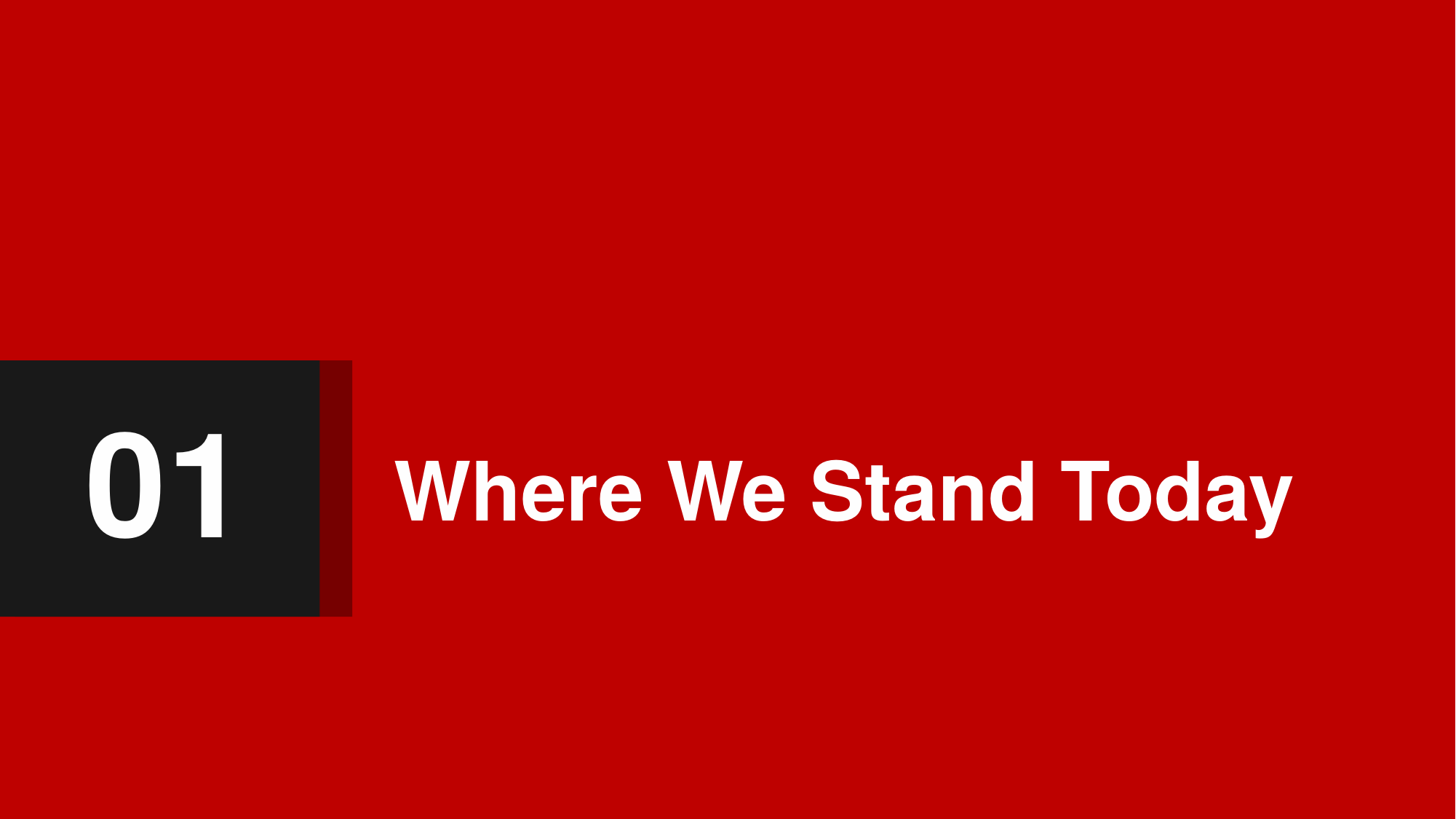

# Where We Stand Today
01
4